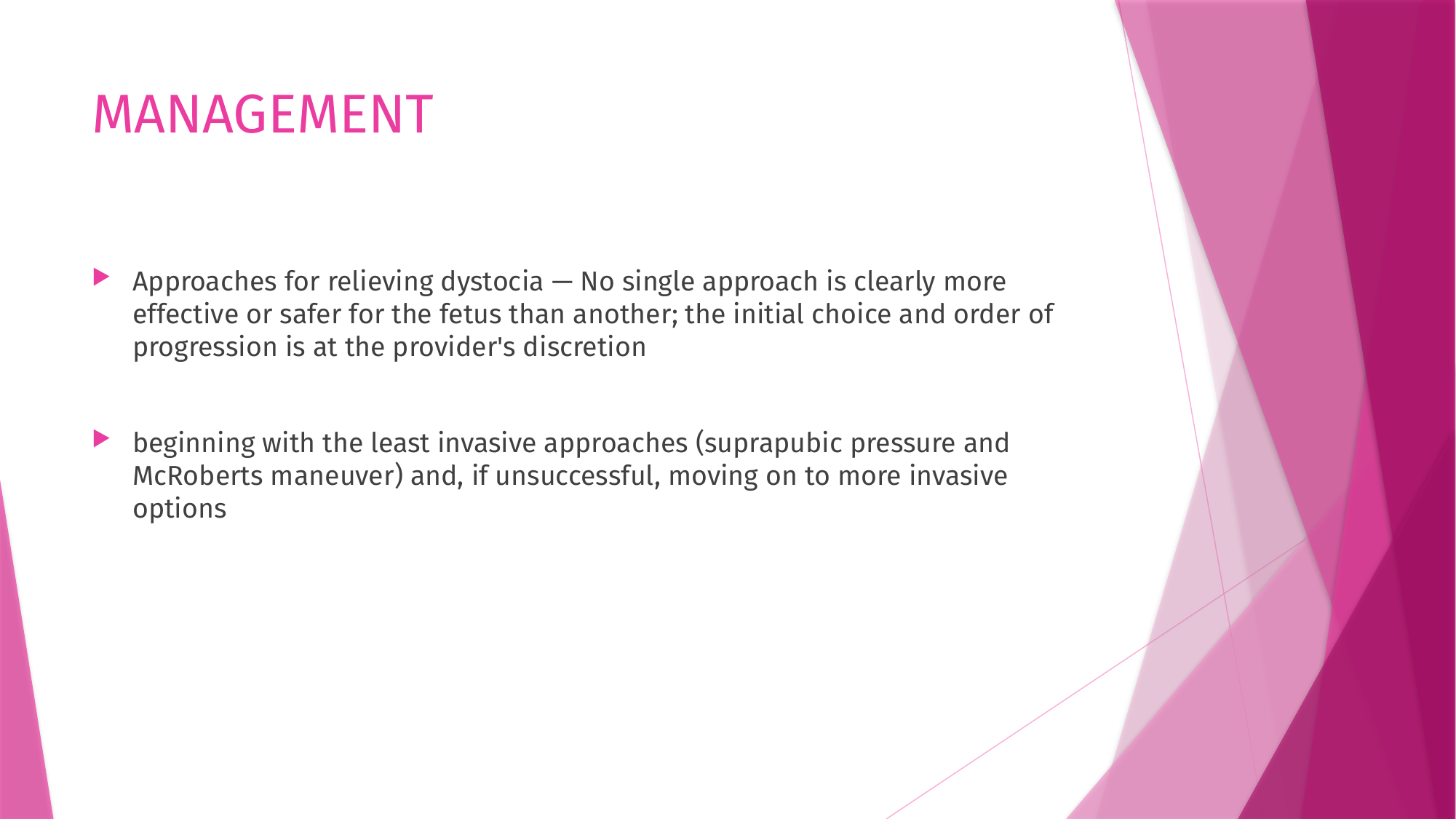

# MANAGEMENT
Approaches for relieving dystocia — No single approach is clearly more effective or safer for the fetus than another; the initial choice and order of progression is at the provider's discretion

beginning with the least invasive approaches (suprapubic pressure and McRoberts maneuver) and, if unsuccessful, moving on to more invasive options